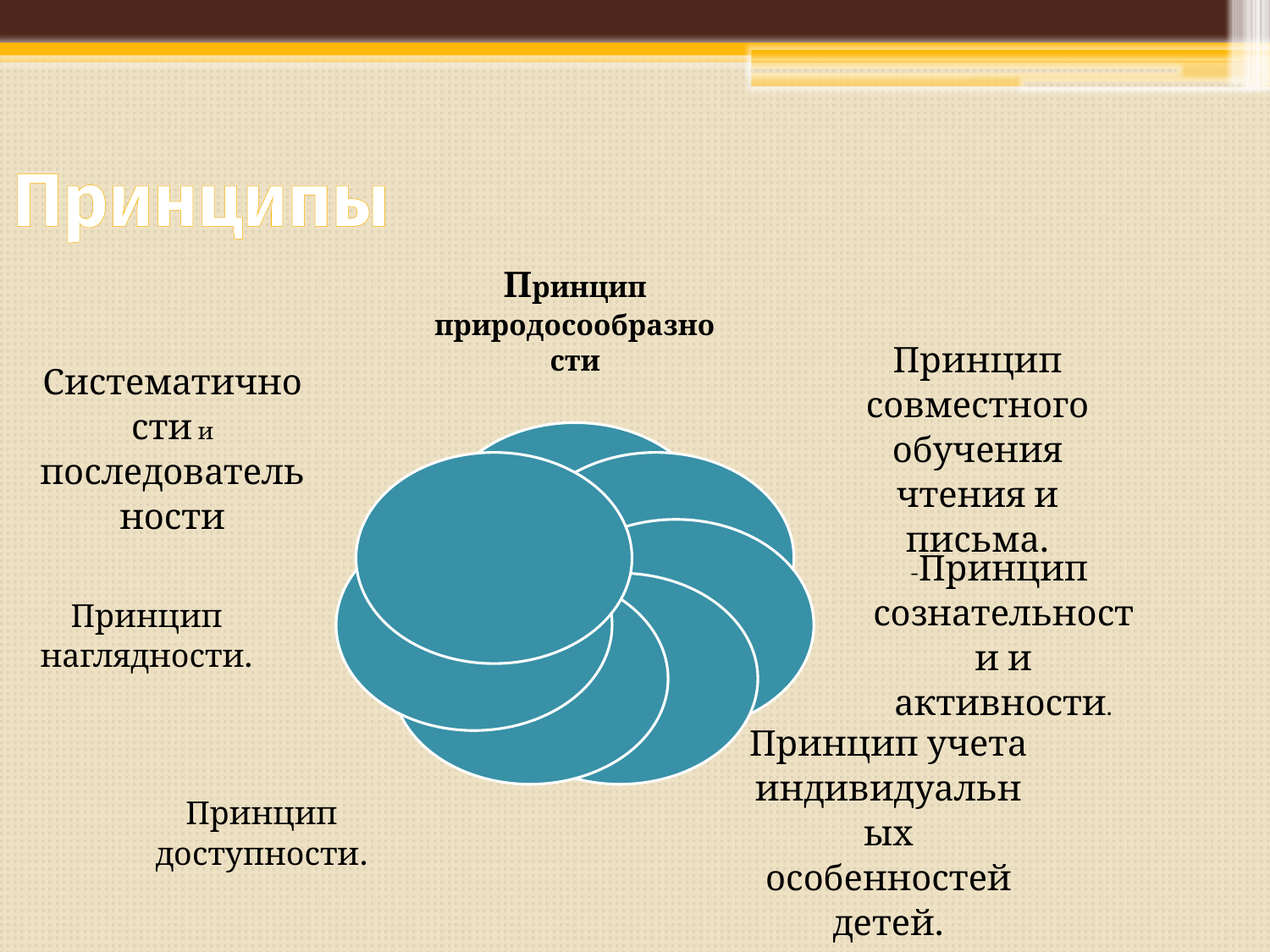

# Принципы
Принцип совместного обучения чтения и письма.
-Принцип  сознательности и активности.
Принцип учета индивидуальных особенностей детей.
Принцип доступности.
Принцип наглядности.
Систематичности и последовательности